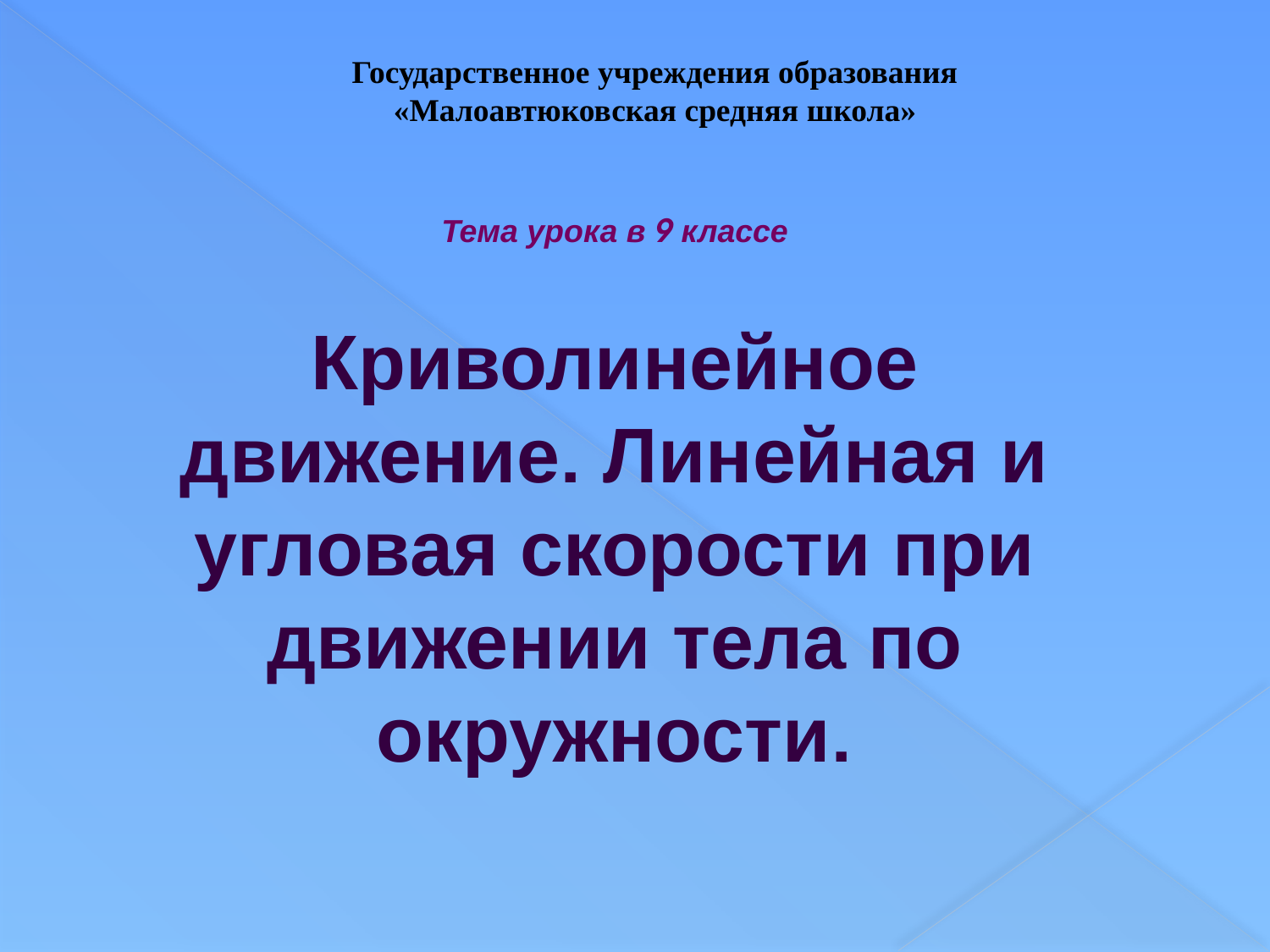

Государственное учреждения образования «Малоавтюковская средняя школа»
Тема урока в 9 классе
Криволинейное движение. Линейная и угловая скорости при движении тела по окружности.